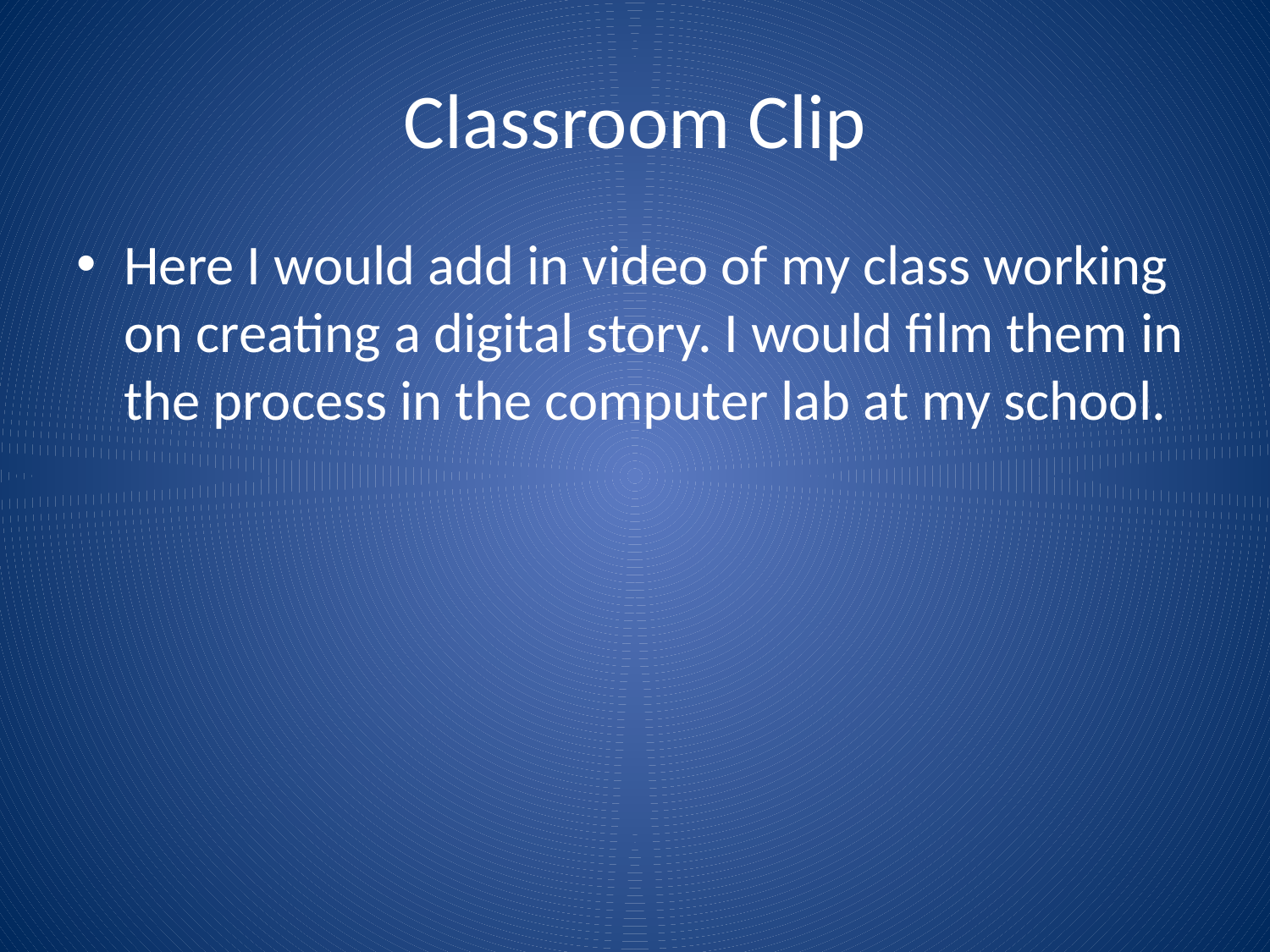

# Classroom Clip
Here I would add in video of my class working on creating a digital story. I would film them in the process in the computer lab at my school.